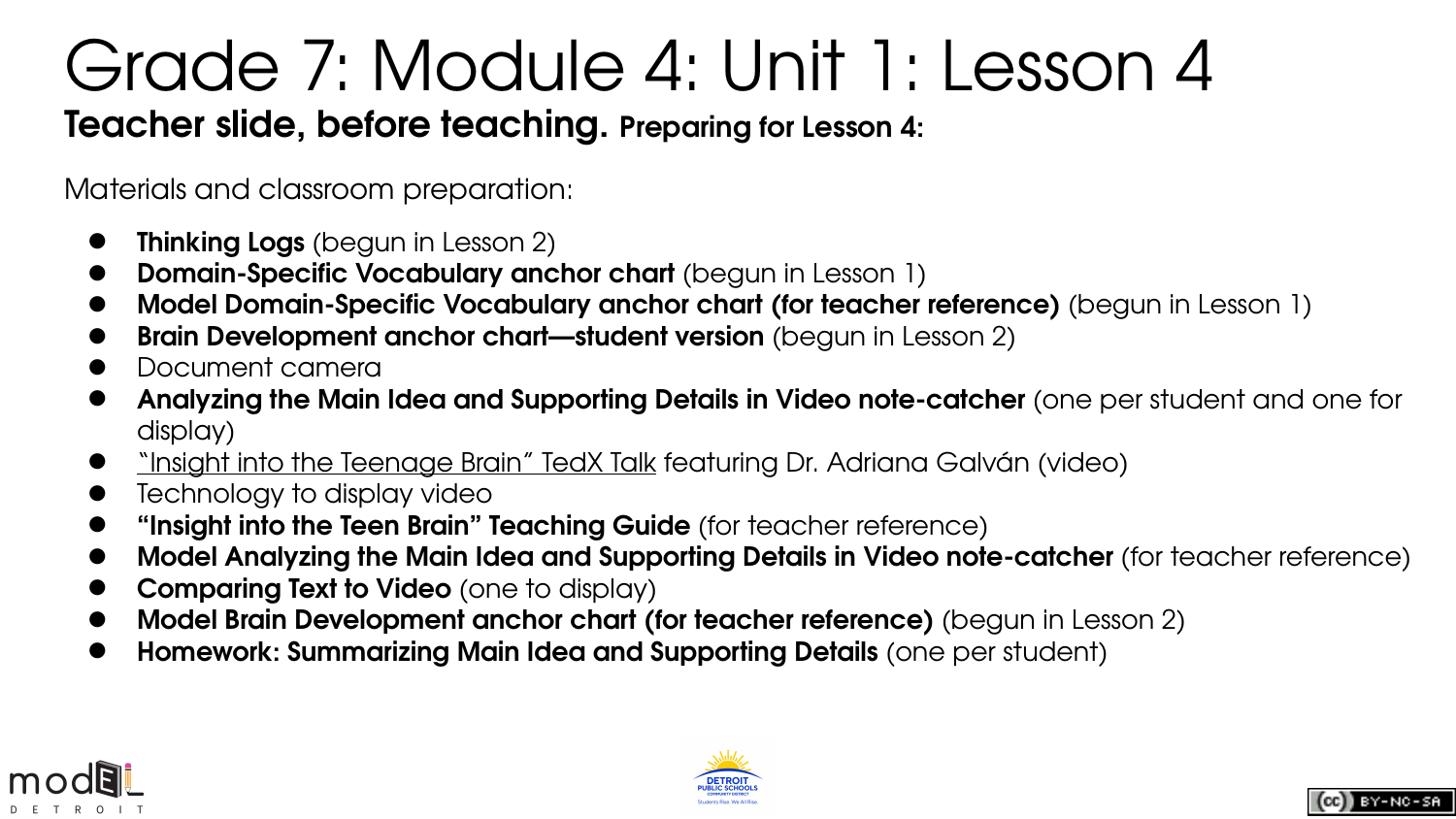

Grade 7: Module 4: Unit 1: Lesson 4
Teacher slide, before teaching. Preparing for Lesson 4:

Materials and classroom preparation:

Thinking Logs (begun in Lesson 2)
Domain-Specific Vocabulary anchor chart (begun in Lesson 1)
Model Domain-Specific Vocabulary anchor chart (for teacher reference) (begun in Lesson 1)
Brain Development anchor chart—student version (begun in Lesson 2)
Document camera
Analyzing the Main Idea and Supporting Details in Video note-catcher (one per student and one for display)
“Insight into the Teenage Brain” TedX Talk featuring Dr. Adriana Galván (video)
Technology to display video
“Insight into the Teen Brain” Teaching Guide (for teacher reference)
Model Analyzing the Main Idea and Supporting Details in Video note-catcher (for teacher reference)
Comparing Text to Video (one to display)
Model Brain Development anchor chart (for teacher reference) (begun in Lesson 2)
Homework: Summarizing Main Idea and Supporting Details (one per student)